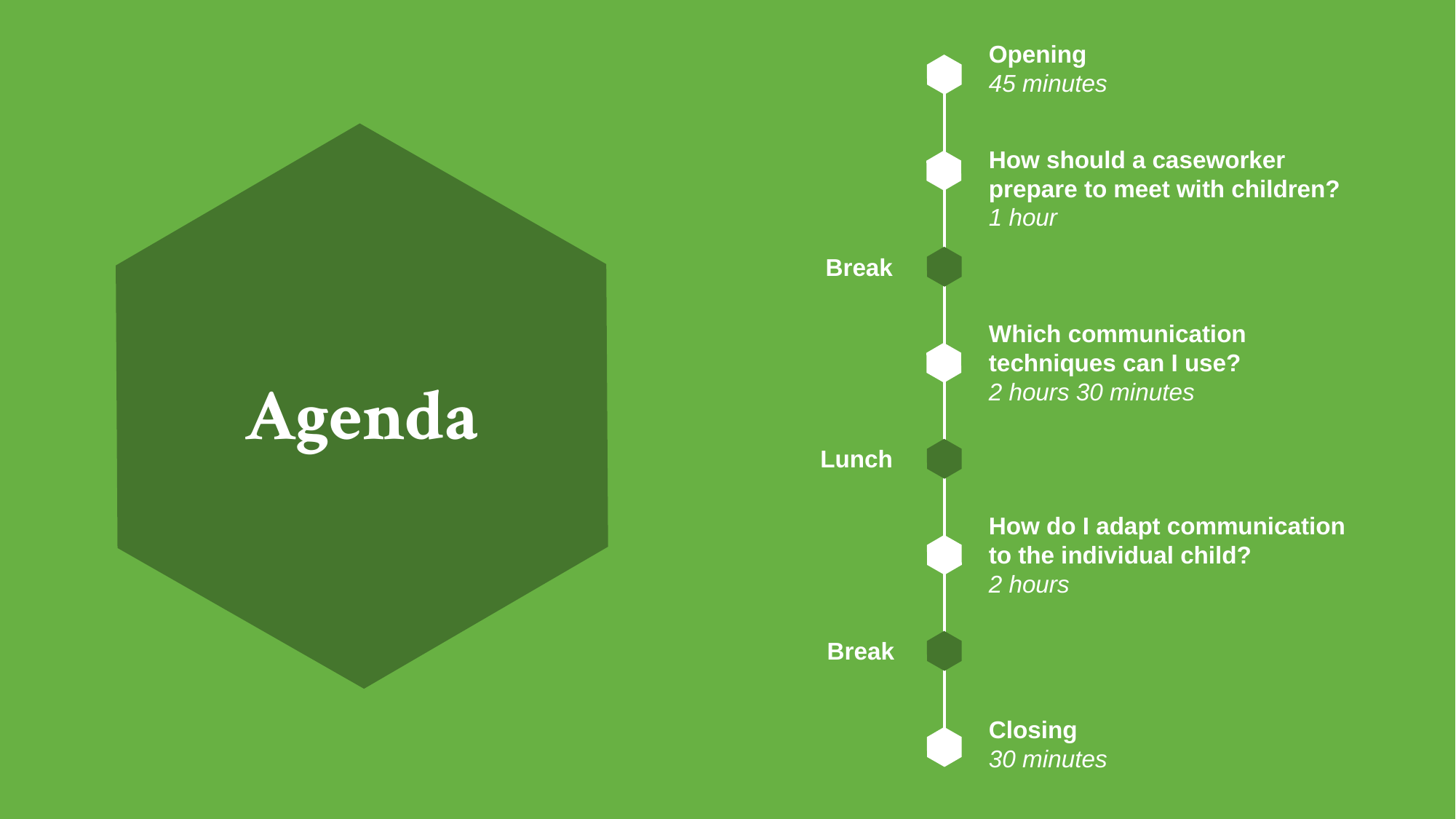

Opening
45 minutes

How should a caseworker prepare to meet with children?
1 hour

Break

Which communication techniques can I use?
2 hours 30 minutes

# Agenda
Lunch

How do I adapt communication to the individual child?
2 hours

Break

Closing
30 minutes